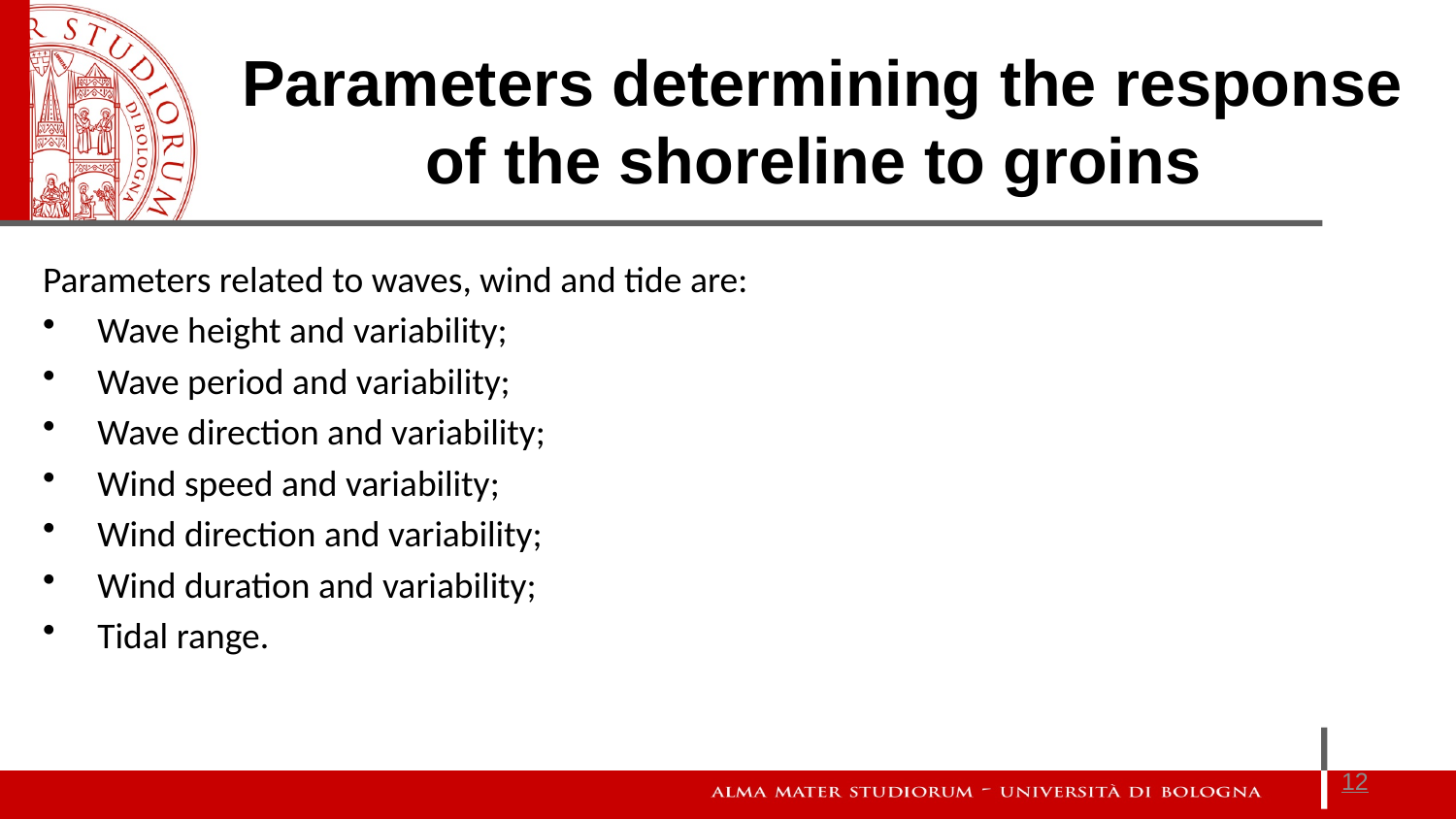

Parameters determining the response of the shoreline to groins
Parameters related to waves, wind and tide are:
Wave height and variability;
Wave period and variability;
Wave direction and variability;
Wind speed and variability;
Wind direction and variability;
Wind duration and variability;
Tidal range.
12